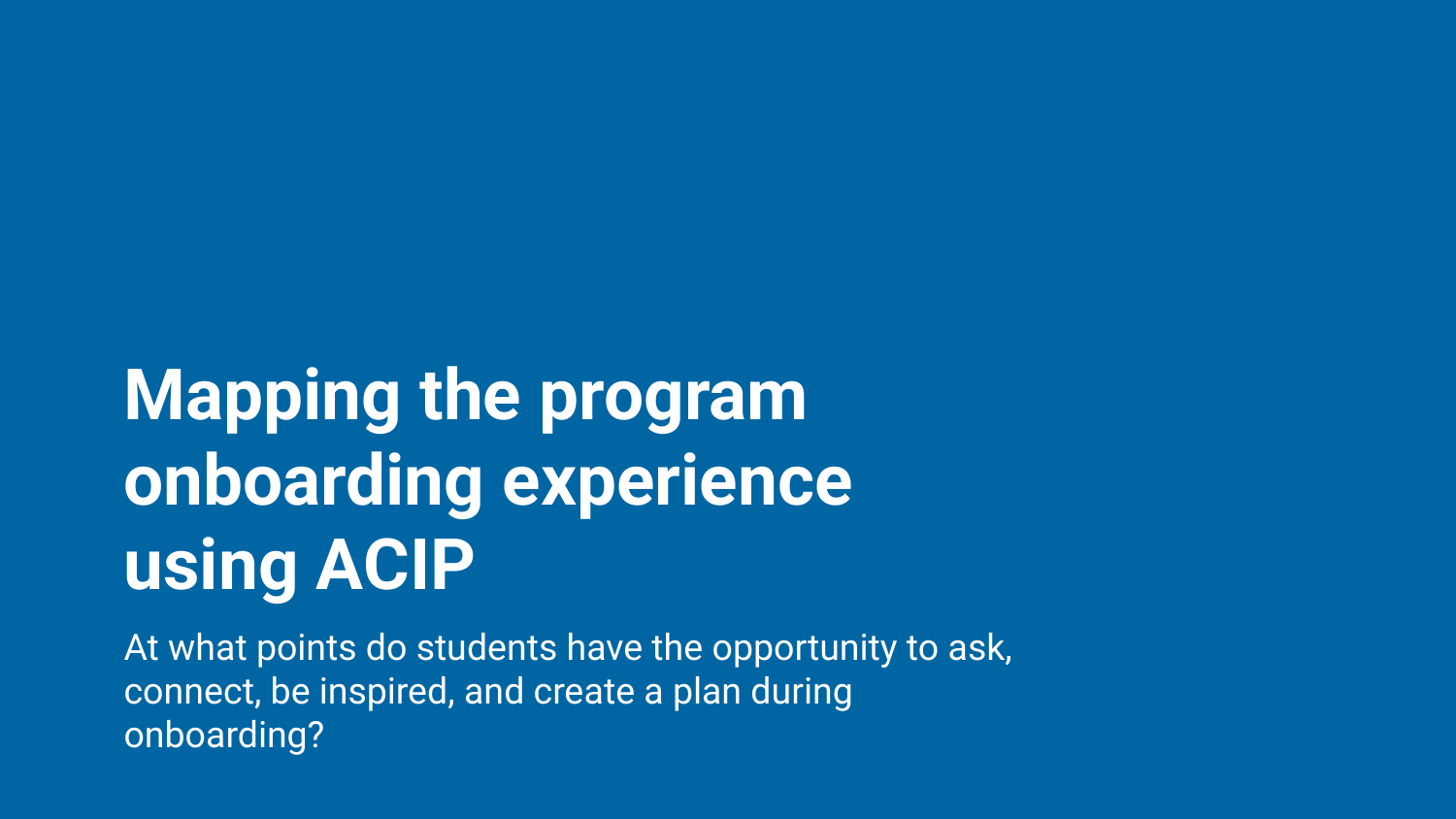

# Mapping the program onboarding experience using ACIP
At what points do students have the opportunity to ask, connect, be inspired, and create a plan during onboarding?